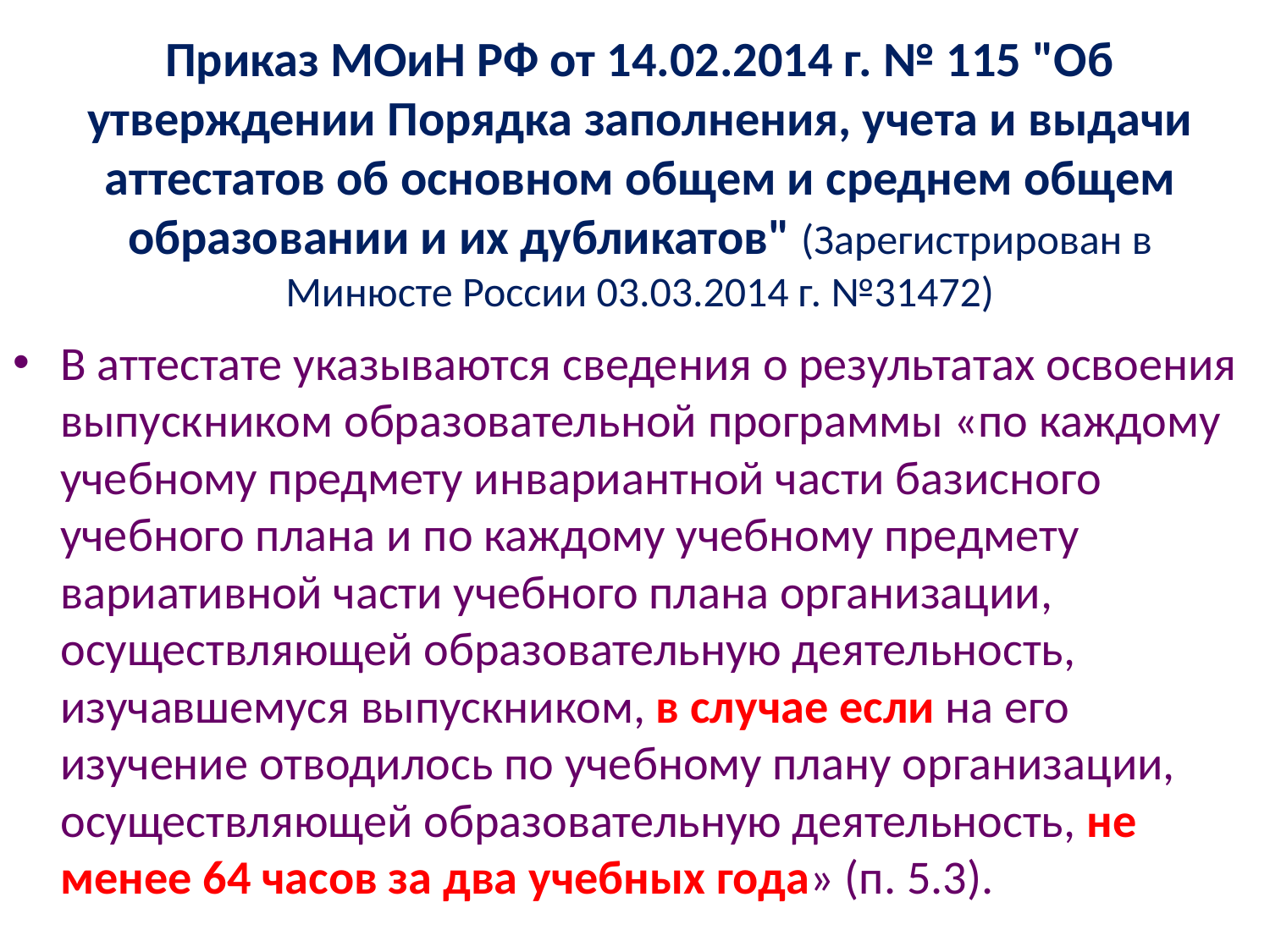

# Приказ МОиН РФ от 14.02.2014 г. № 115 "Об утверждении Порядка заполнения, учета и выдачи аттестатов об основном общем и среднем общем образовании и их дубликатов" (Зарегистрирован в Минюсте России 03.03.2014 г. №31472)
В аттестате указываются сведения о результатах освоения выпускником образовательной программы «по каждому учебному предмету инвариантной части базисного учебного плана и по каждому учебному предмету вариативной части учебного плана организации, осуществляющей образовательную деятельность, изучавшемуся выпускником, в случае если на его изучение отводилось по учебному плану организации, осуществляющей образовательную деятельность, не менее 64 часов за два учебных года» (п. 5.3).